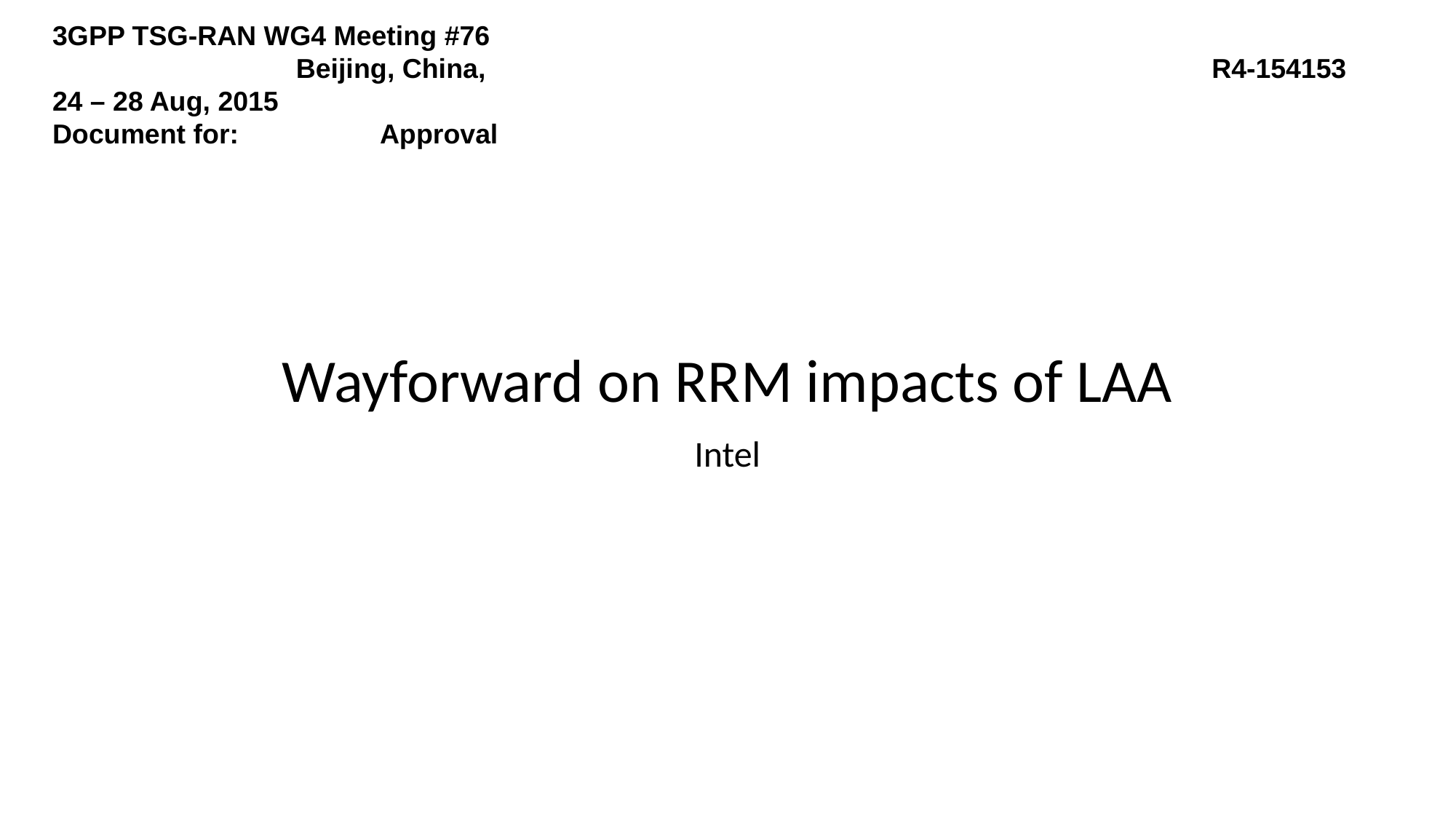

3GPP TSG-RAN WG4 Meeting #76	                                          Beijing, China,
24 – 28 Aug, 2015
Document for:		Approval

R4-154153
# Wayforward on RRM impacts of LAA
Intel